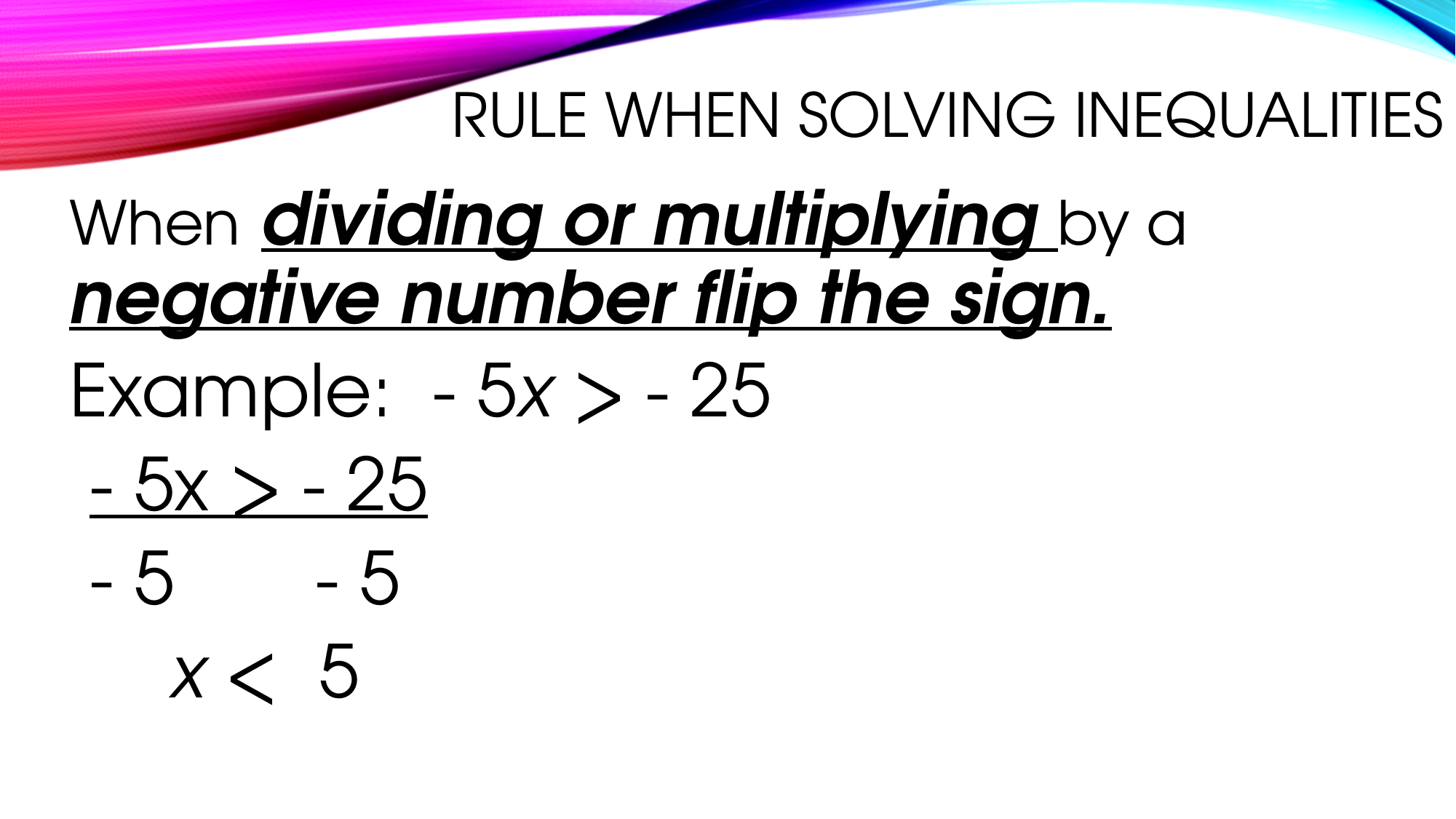

# Rule when solving inequalities
When dividing or multiplying by a negative number flip the sign.
Example:  - 5x > - 25
 - 5x > - 25
 - 5       - 5
     x <  5